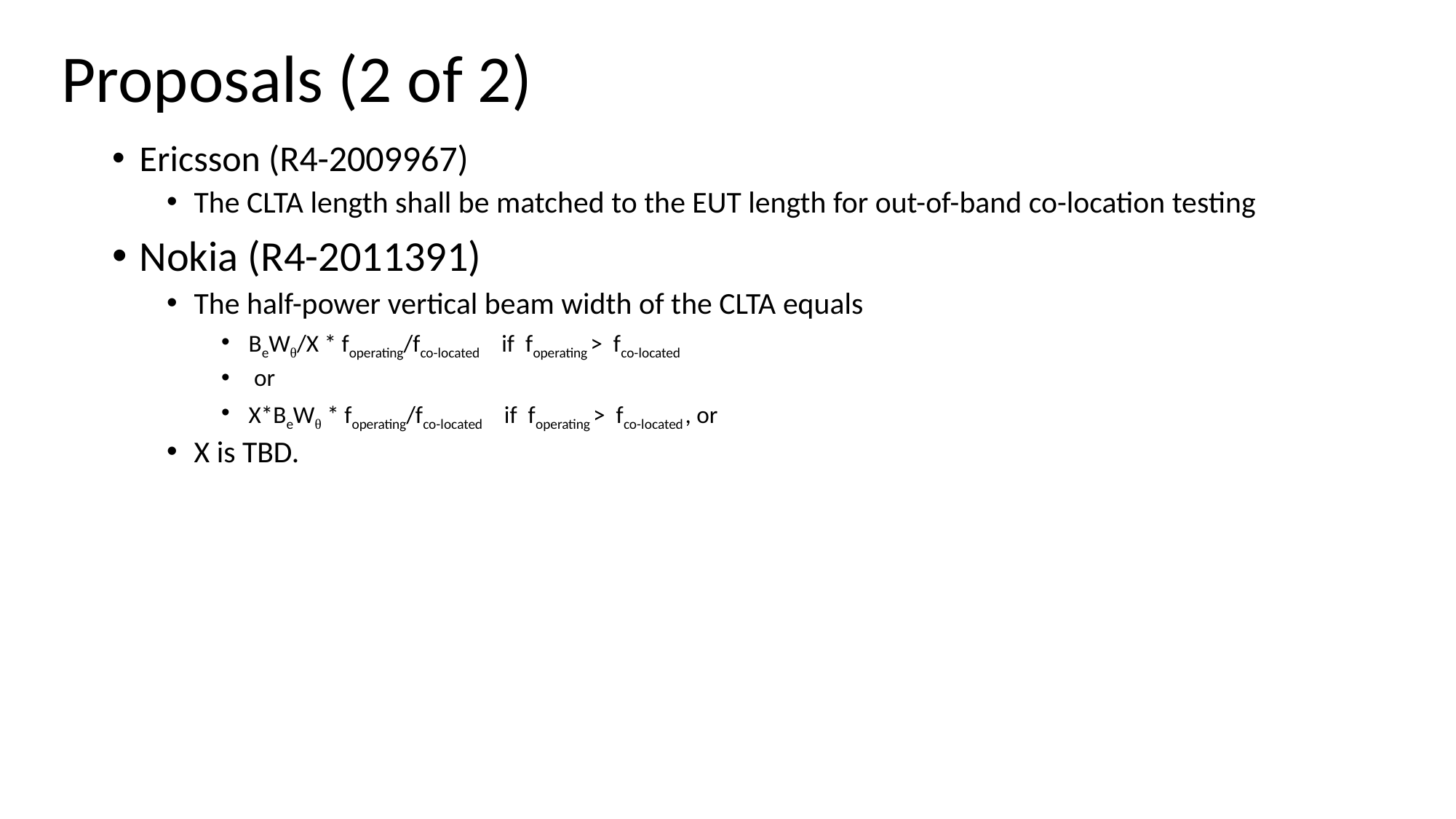

# Proposals (2 of 2)
Ericsson (R4-2009967)
The CLTA length shall be matched to the EUT length for out-of-band co-location testing
Nokia (R4-2011391)
The half-power vertical beam width of the CLTA equals
BeWθ/X * foperating/fco-located    if  foperating >  fco-located
 or
X*BeWθ * foperating/fco-located    if  foperating >  fco-located	, or
X is TBD.